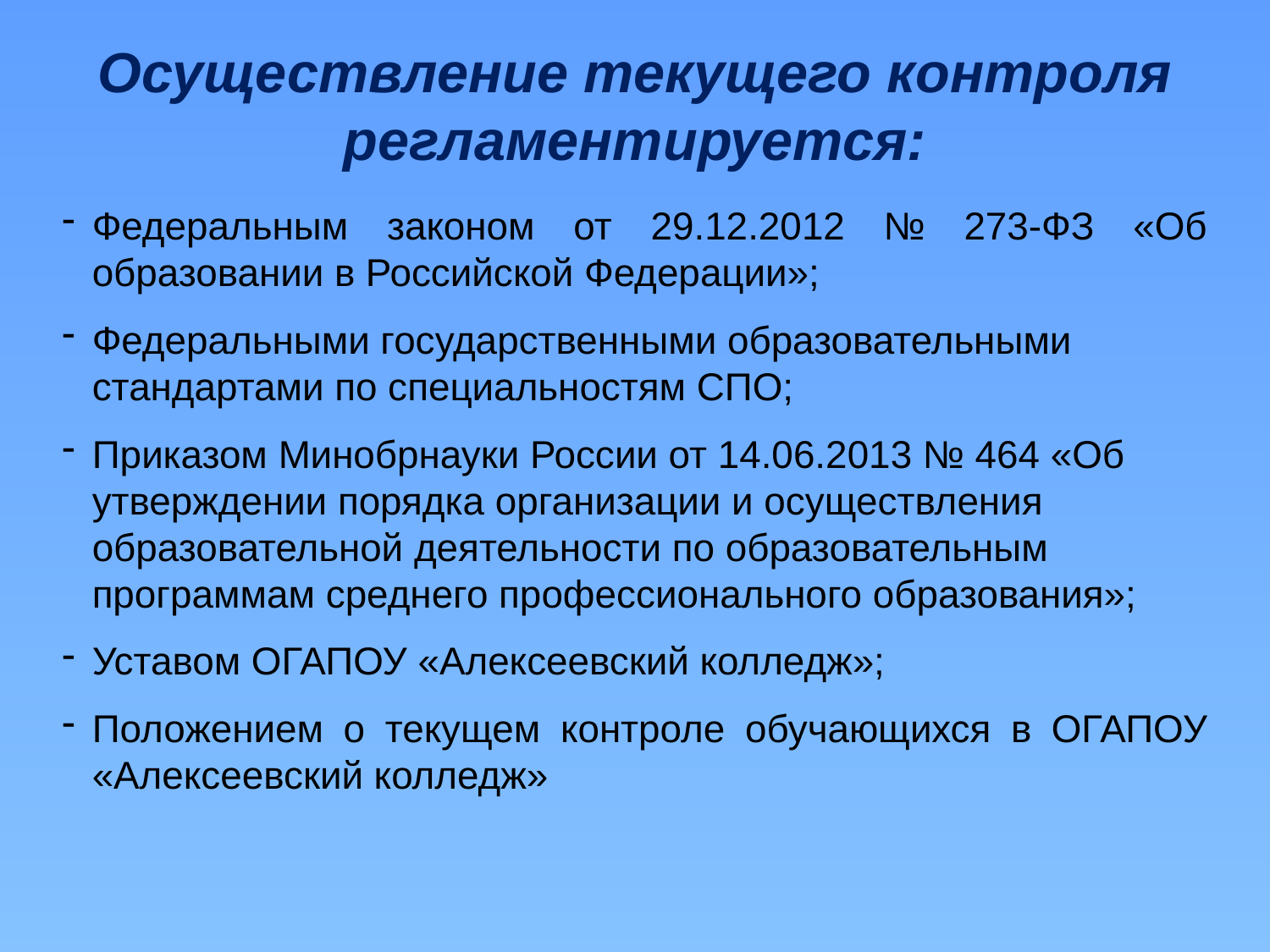

Осуществление текущего контроля регламентируется:

Федеральным законом от 29.12.2012 № 273-ФЗ «Об образовании в Российской Федерации»;

Федеральными государственными образовательными стандартами по специальностям СПО;

Приказом Минобрнауки России от 14.06.2013 № 464 «Об утверждении порядка организации и осуществления образовательной деятельности по образовательным программам среднего профессионального образования»;

Уставом ОГАПОУ «Алексеевский колледж»;

Положением о текущем контроле обучающихся в ОГАПОУ «Алексеевский колледж»